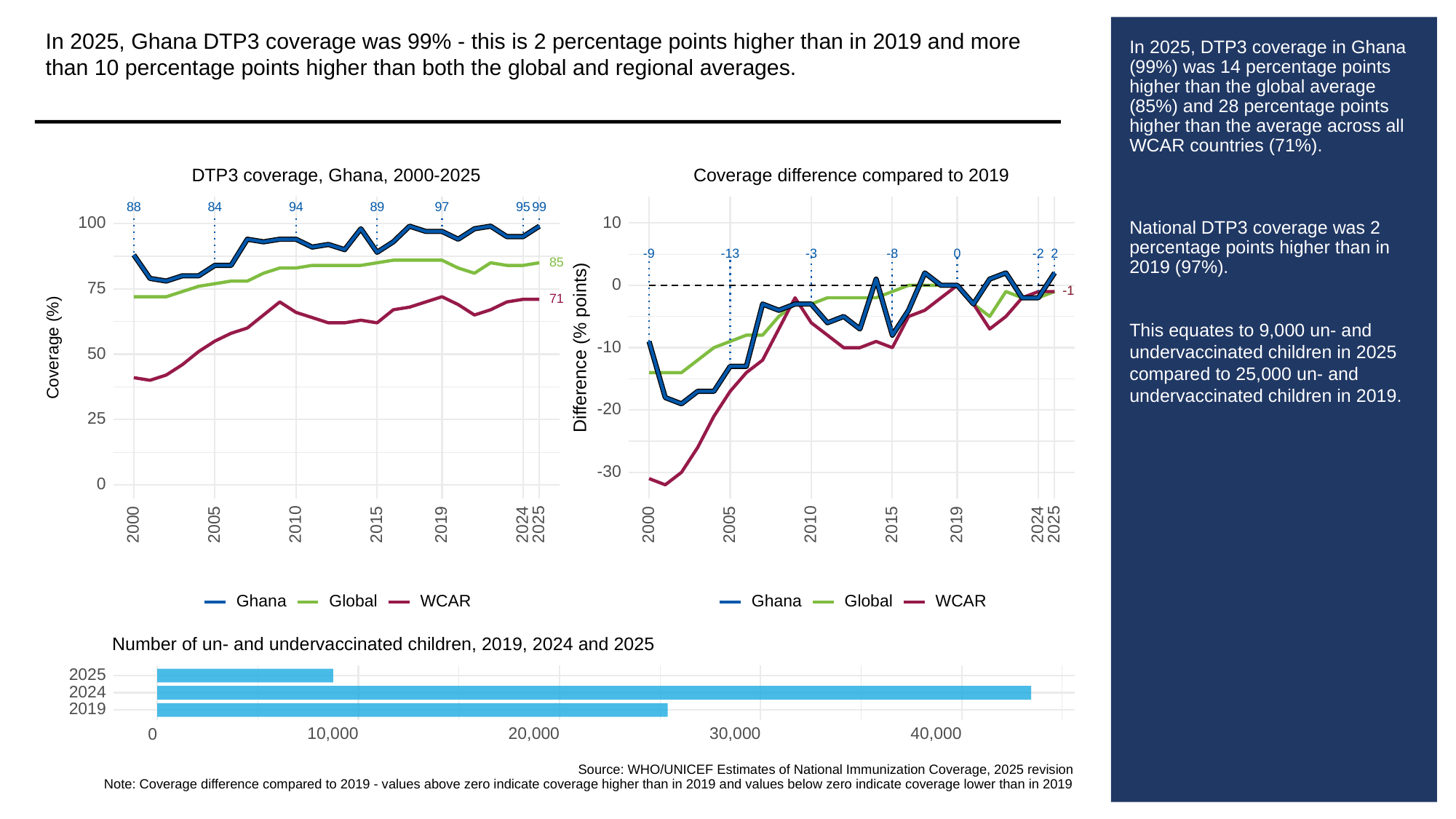

In 2025, Ghana DTP3 coverage was 99% - this is 2 percentage points higher than in 2019 and more than 10 percentage points higher than both the global and regional averages.
# In 2025, DTP3 coverage in Ghana (99%) was 14 percentage points higher than the global average (85%) and 28 percentage points higher than the average across all WCAR countries (71%).

National DTP3 coverage was 2 percentage points higher than in 2019 (97%).

This equates to 9,000 un- and undervaccinated children in 2025 compared to 25,000 un- and undervaccinated children in 2019.

DTP3 coverage, Ghana, 2000-2025
Coverage difference compared to 2019

88
84
94
89
97
95
99
10
100

-13
-3
-9
-8
0
-2
2

85

0
75

-1
-1

71

Difference (% points)
Coverage (%)
-10

50

-20

25

-30

0

2000
2005
2010
2015
2019
2024
2025
2000
2005
2010
2015
2019
2024
2025
Ghana
Global
WCAR
Ghana
Global
WCAR

Number of un- and undervaccinated children, 2019, 2024 and 2025

2025

2024

2019

10,000
20,000
30,000
40,000
0
Source: WHO/UNICEF Estimates of National Immunization Coverage, 2025 revision
Note: Coverage difference compared to 2019 - values above zero indicate coverage higher than in 2019 and values below zero indicate coverage lower than in 2019